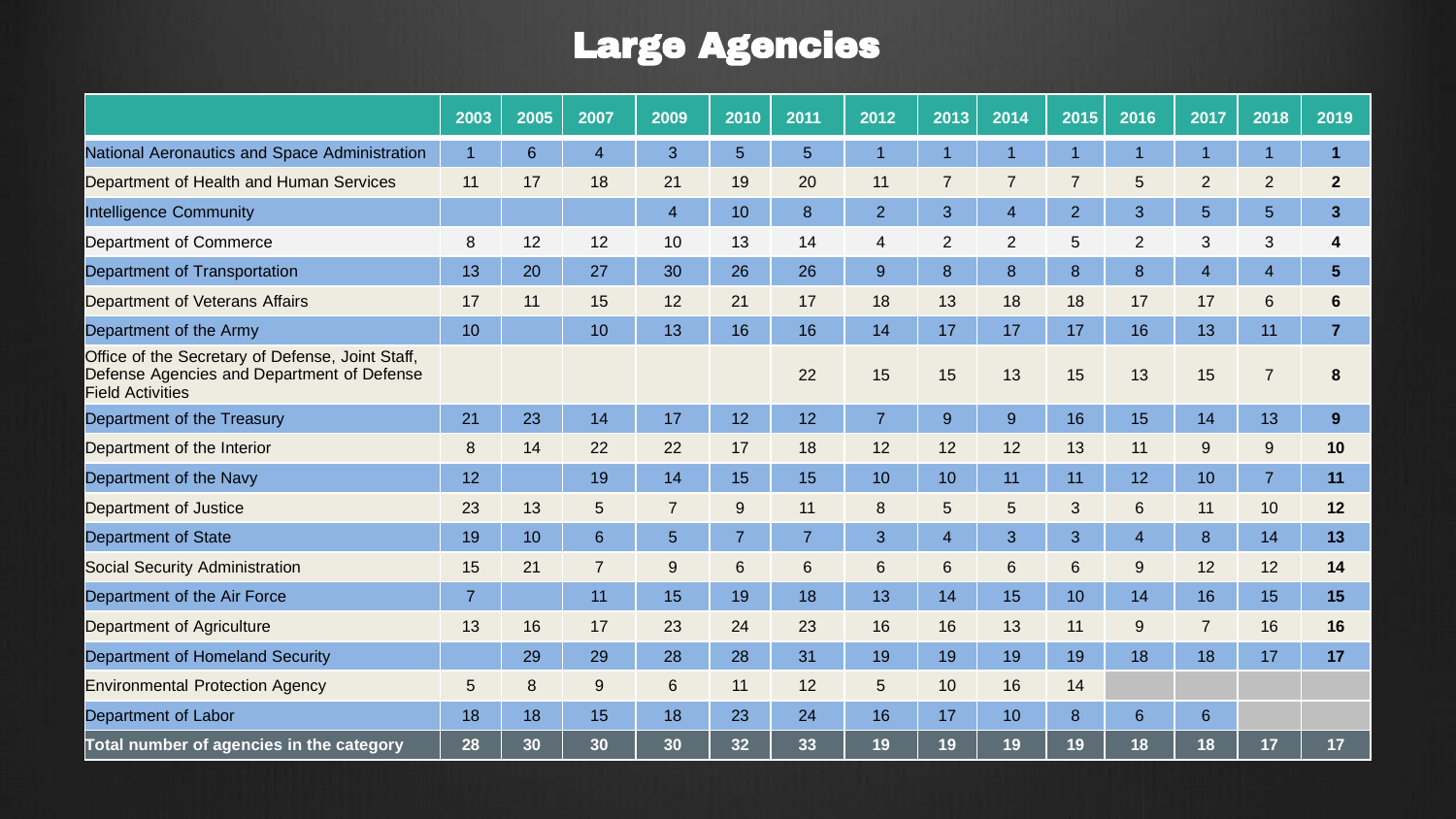

# Large Agencies
|  | 2003 | 2005 | 2007 | 2009 | 2010 | 2011 | 2012 | 2013 | 2014 | 2015 | 2016 | 2017 | 2018 | 2019 |
| --- | --- | --- | --- | --- | --- | --- | --- | --- | --- | --- | --- | --- | --- | --- |
| National Aeronautics and Space Administration | 1 | 6 | 4 | 3 | 5 | 5 | 1 | 1 | 1 | 1 | 1 | 1 | 1 | 1 |
| Department of Health and Human Services | 11 | 17 | 18 | 21 | 19 | 20 | 11 | 7 | 7 | 7 | 5 | 2 | 2 | 2 |
| Intelligence Community |  |  |  | 4 | 10 | 8 | 2 | 3 | 4 | 2 | 3 | 5 | 5 | 3 |
| Department of Commerce | 8 | 12 | 12 | 10 | 13 | 14 | 4 | 2 | 2 | 5 | 2 | 3 | 3 | 4 |
| Department of Transportation | 13 | 20 | 27 | 30 | 26 | 26 | 9 | 8 | 8 | 8 | 8 | 4 | 4 | 5 |
| Department of Veterans Affairs | 17 | 11 | 15 | 12 | 21 | 17 | 18 | 13 | 18 | 18 | 17 | 17 | 6 | 6 |
| Department of the Army | 10 |  | 10 | 13 | 16 | 16 | 14 | 17 | 17 | 17 | 16 | 13 | 11 | 7 |
| Office of the Secretary of Defense, Joint Staff, Defense Agencies and Department of Defense Field Activities |  |  |  |  |  | 22 | 15 | 15 | 13 | 15 | 13 | 15 | 7 | 8 |
| Department of the Treasury | 21 | 23 | 14 | 17 | 12 | 12 | 7 | 9 | 9 | 16 | 15 | 14 | 13 | 9 |
| Department of the Interior | 8 | 14 | 22 | 22 | 17 | 18 | 12 | 12 | 12 | 13 | 11 | 9 | 9 | 10 |
| Department of the Navy | 12 |  | 19 | 14 | 15 | 15 | 10 | 10 | 11 | 11 | 12 | 10 | 7 | 11 |
| Department of Justice | 23 | 13 | 5 | 7 | 9 | 11 | 8 | 5 | 5 | 3 | 6 | 11 | 10 | 12 |
| Department of State | 19 | 10 | 6 | 5 | 7 | 7 | 3 | 4 | 3 | 3 | 4 | 8 | 14 | 13 |
| Social Security Administration | 15 | 21 | 7 | 9 | 6 | 6 | 6 | 6 | 6 | 6 | 9 | 12 | 12 | 14 |
| Department of the Air Force | 7 |  | 11 | 15 | 19 | 18 | 13 | 14 | 15 | 10 | 14 | 16 | 15 | 15 |
| Department of Agriculture | 13 | 16 | 17 | 23 | 24 | 23 | 16 | 16 | 13 | 11 | 9 | 7 | 16 | 16 |
| Department of Homeland Security |  | 29 | 29 | 28 | 28 | 31 | 19 | 19 | 19 | 19 | 18 | 18 | 17 | 17 |
| Environmental Protection Agency | 5 | 8 | 9 | 6 | 11 | 12 | 5 | 10 | 16 | 14 |  |  |  |  |
| Department of Labor | 18 | 18 | 15 | 18 | 23 | 24 | 16 | 17 | 10 | 8 | 6 | 6 |  |  |
| Total number of agencies in the category | 28 | 30 | 30 | 30 | 32 | 33 | 19 | 19 | 19 | 19 | 18 | 18 | 17 | 17 |